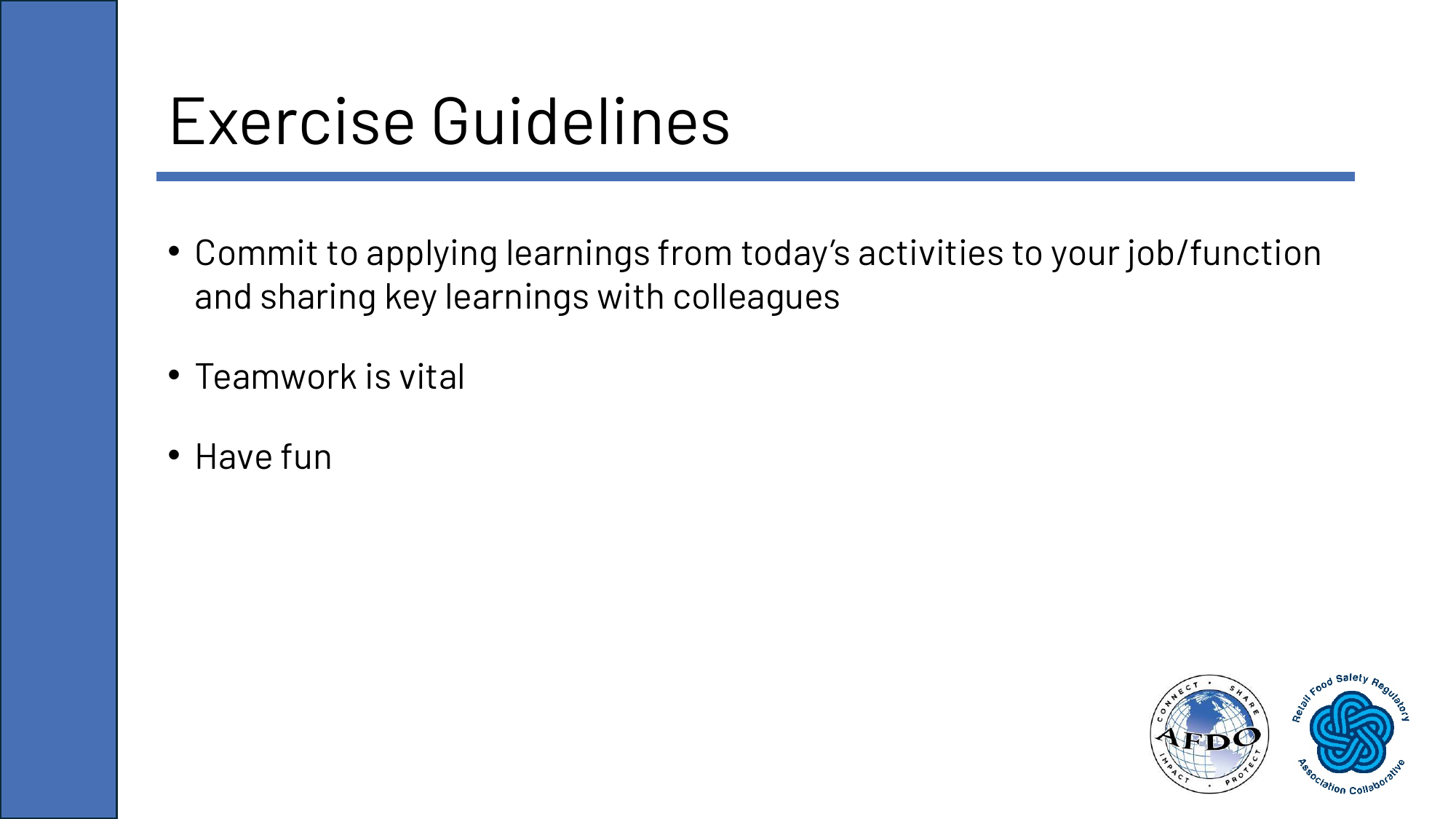

# Exercise Guidelines
Commit to applying learnings from today’s activities to your job/function and sharing key learnings with colleagues
Teamwork is vital
Have fun